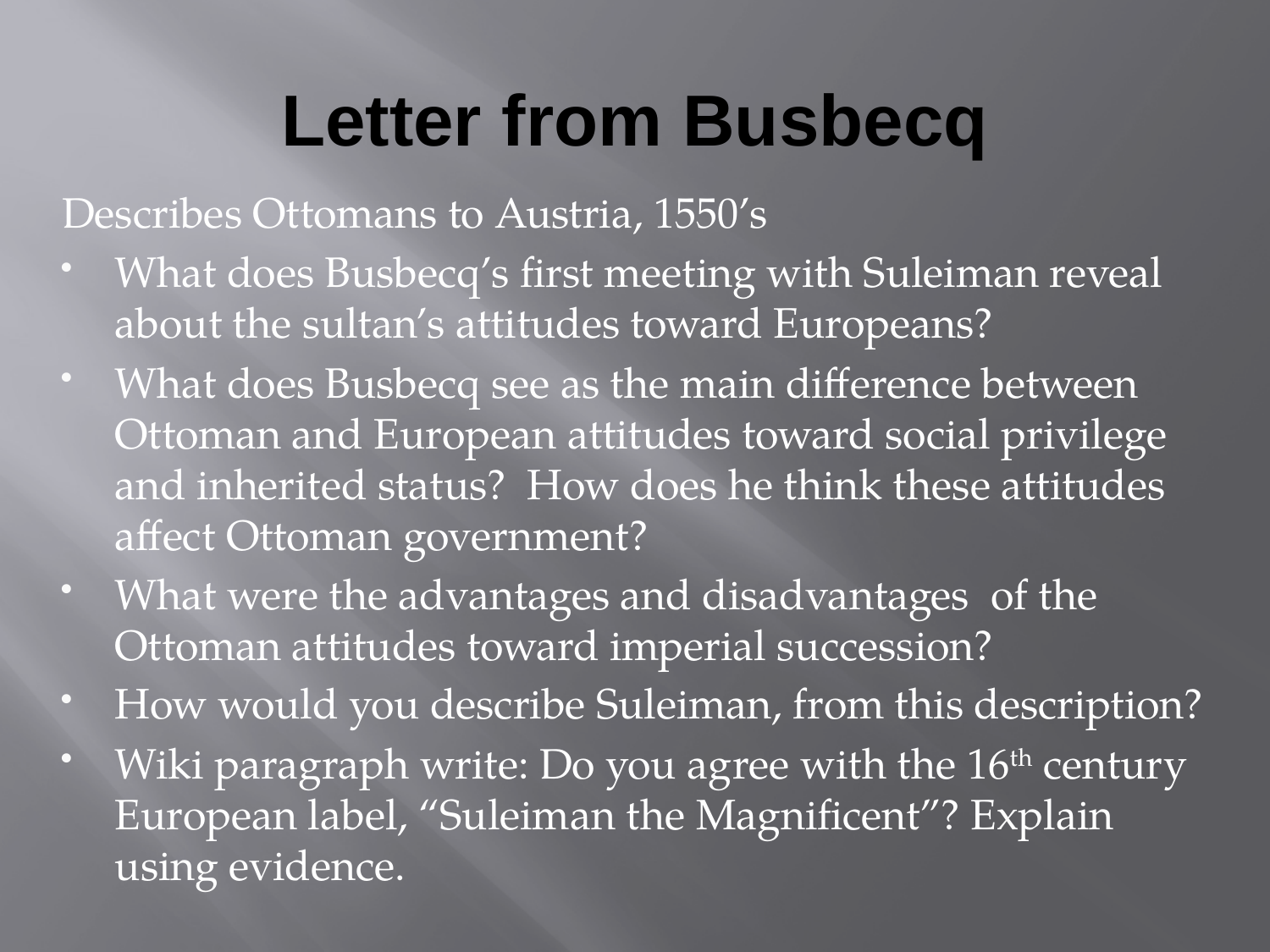

# Letter from Busbecq
Describes Ottomans to Austria, 1550’s
What does Busbecq’s first meeting with Suleiman reveal about the sultan’s attitudes toward Europeans?
What does Busbecq see as the main difference between Ottoman and European attitudes toward social privilege and inherited status?  How does he think these attitudes affect Ottoman government?
What were the advantages and disadvantages  of the Ottoman attitudes toward imperial succession?
How would you describe Suleiman, from this description?
Wiki paragraph write: Do you agree with the 16th century European label, “Suleiman the Magnificent”? Explain using evidence.